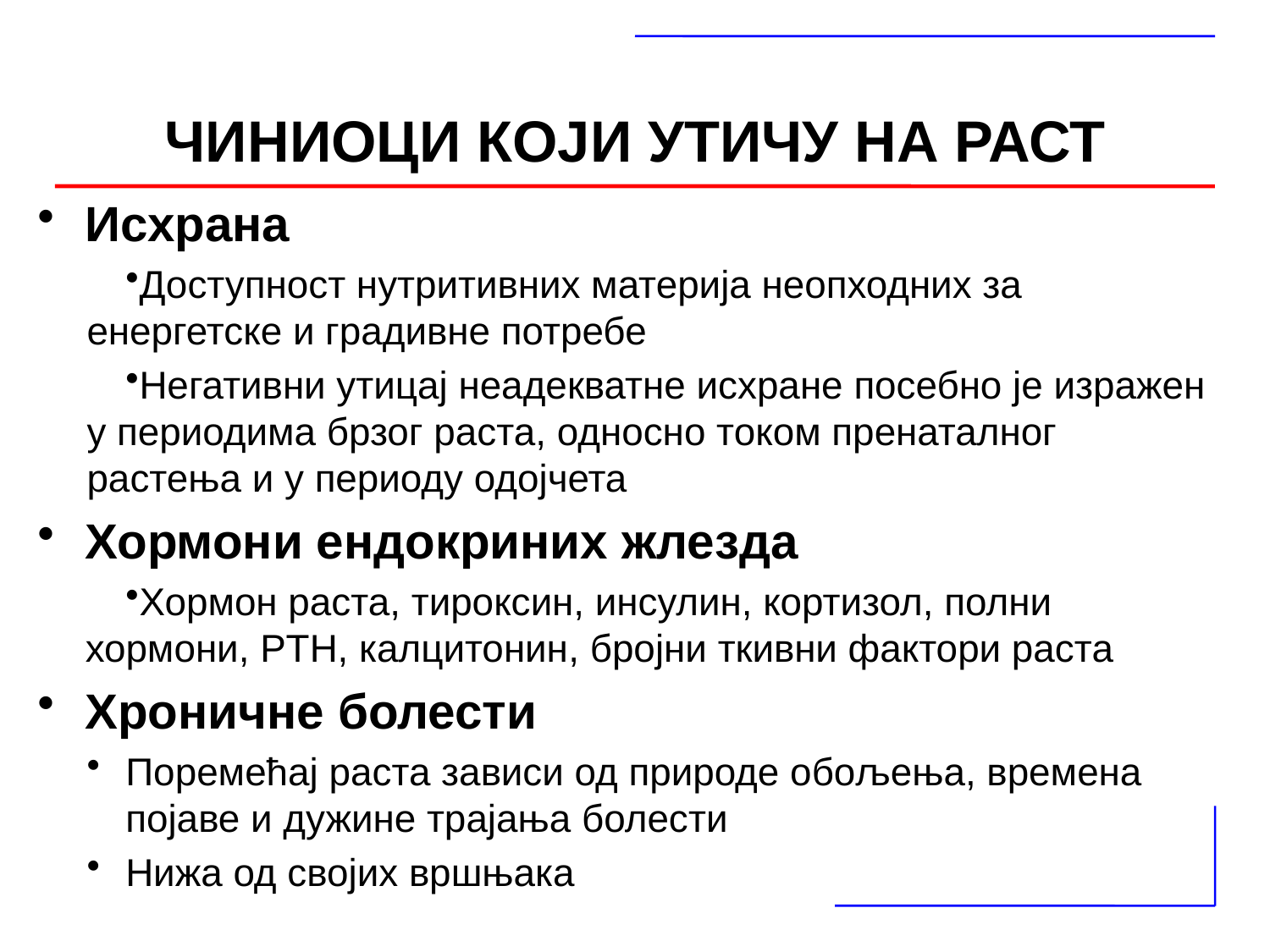

# ЧИНИОЦИ КОЈИ УТИЧУ НА РАСТ
Исхрана
Доступност нутритивних материја неопходних за енергетске и градивне потребе
Негативни утицај неадекватне исхране посебно је изражен у периодима брзог раста, односно током пренаталног растења и у периоду одојчета
Хормони ендокриних жлезда
Хормон раста, тироксин, инсулин, кортизол, полни хормони, PTH, калцитонин, бројни ткивни фактори раста
Хроничне болести
Поремећај раста зависи од природе обољења, времена појаве и дужине трајања болести
Нижа од својих вршњака